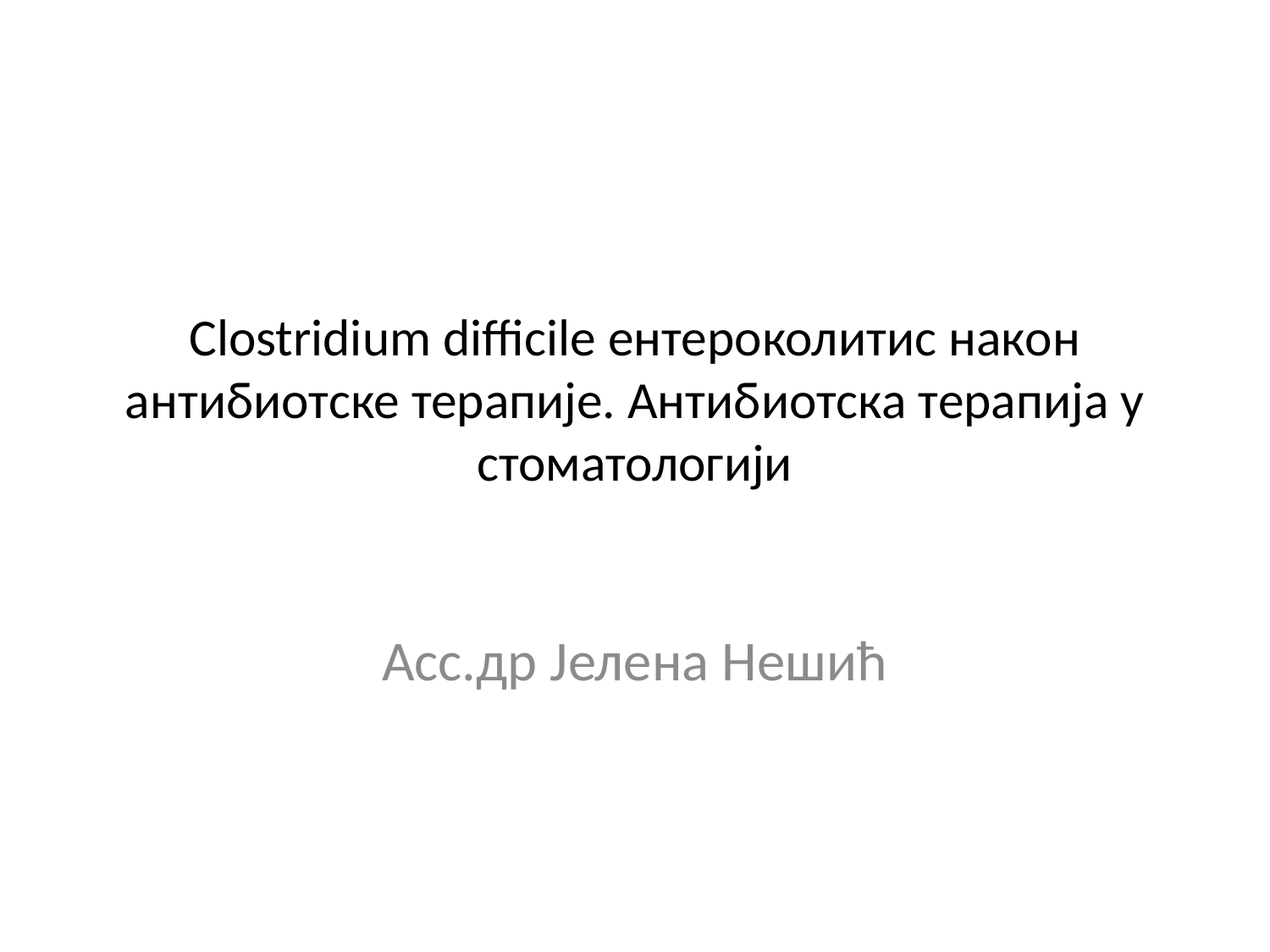

# Clostridium difficile ентероколитис након антибиотске терапије. Антибиотска терапија у стоматологији

Асс.др Јелена Нешић